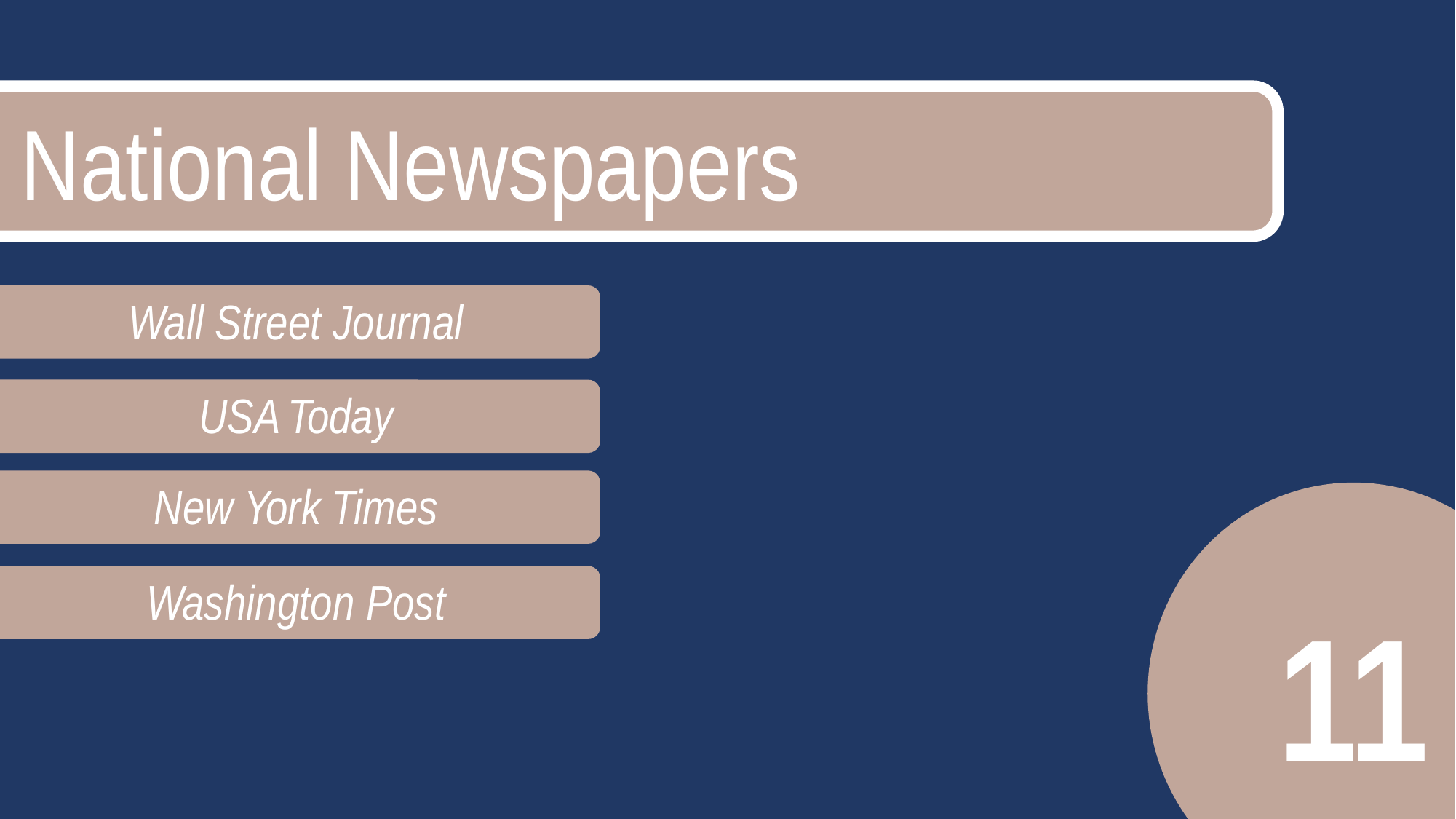

National Newspapers

Wall Street Journal

USA Today

New York Times

11

Washington Post